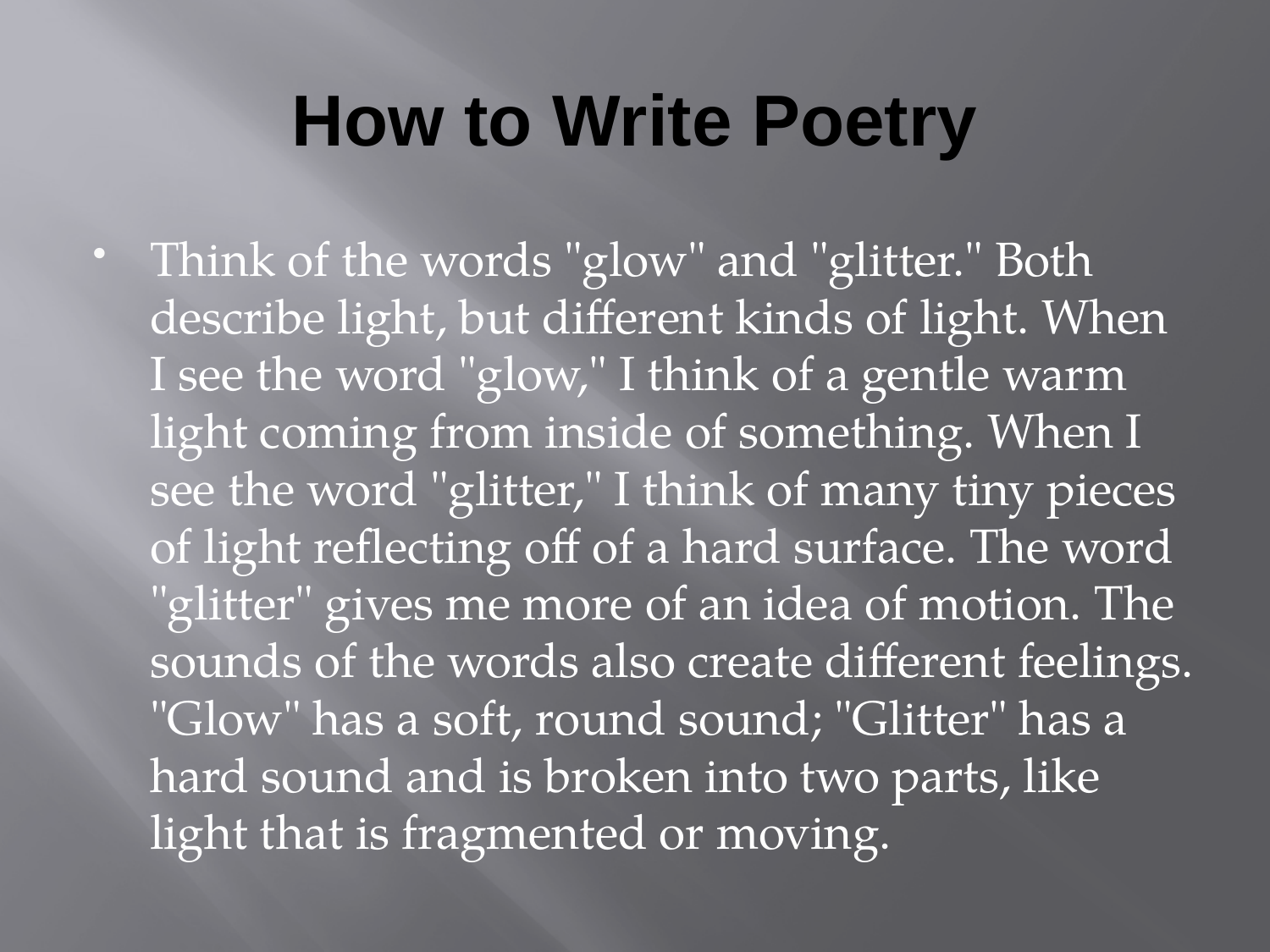

# How to Write Poetry
Think of the words "glow" and "glitter." Both describe light, but different kinds of light. When I see the word "glow," I think of a gentle warm light coming from inside of something. When I see the word "glitter," I think of many tiny pieces of light reflecting off of a hard surface. The word "glitter" gives me more of an idea of motion. The sounds of the words also create different feelings. "Glow" has a soft, round sound; "Glitter" has a hard sound and is broken into two parts, like light that is fragmented or moving.